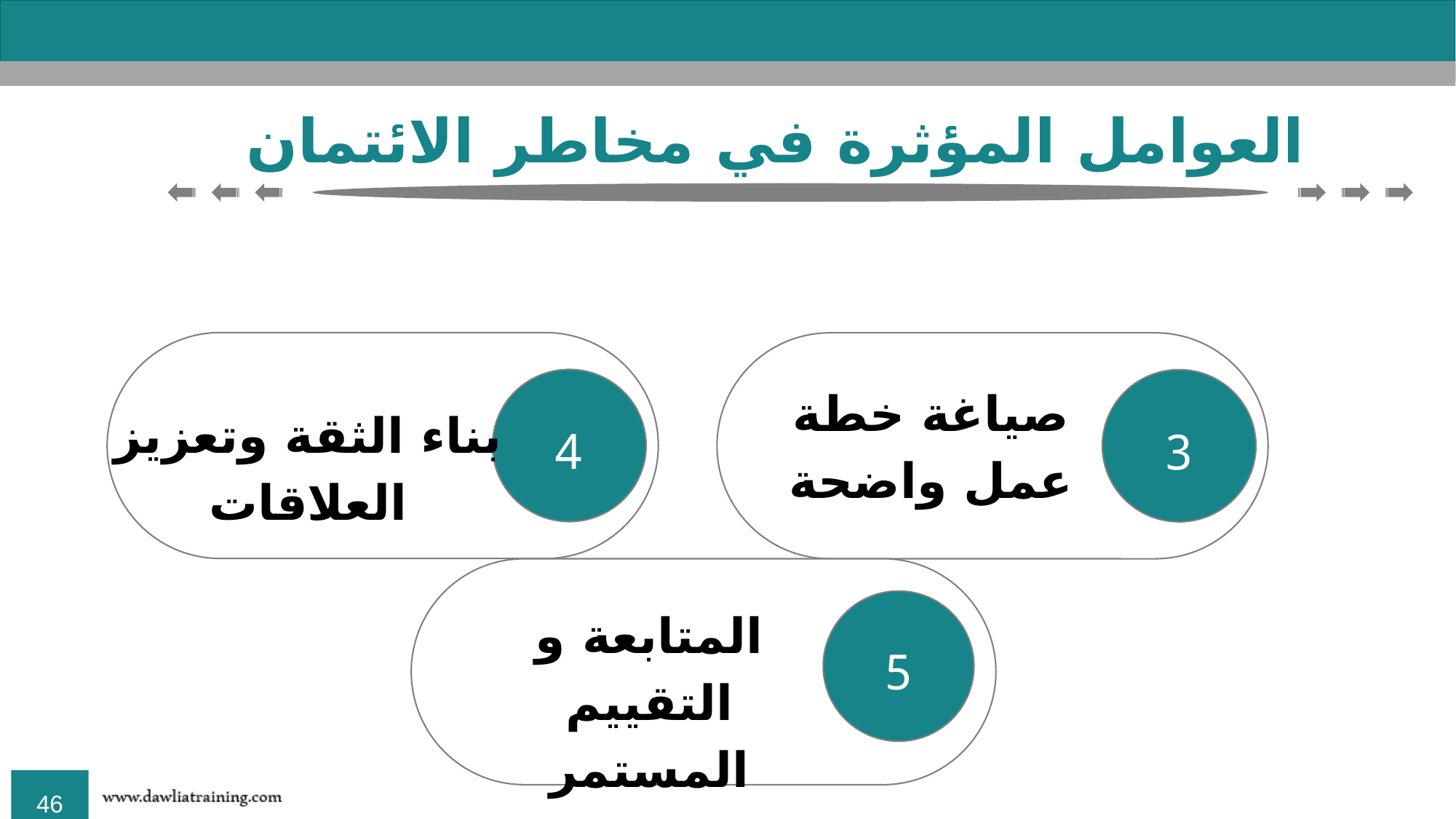

العوامل المؤثرة في مخاطر الائتمان

صياغة خطة عمل واضحة
4
3
بناء الثقة وتعزيز العلاقات

5
المتابعة و
التقييم المستمر